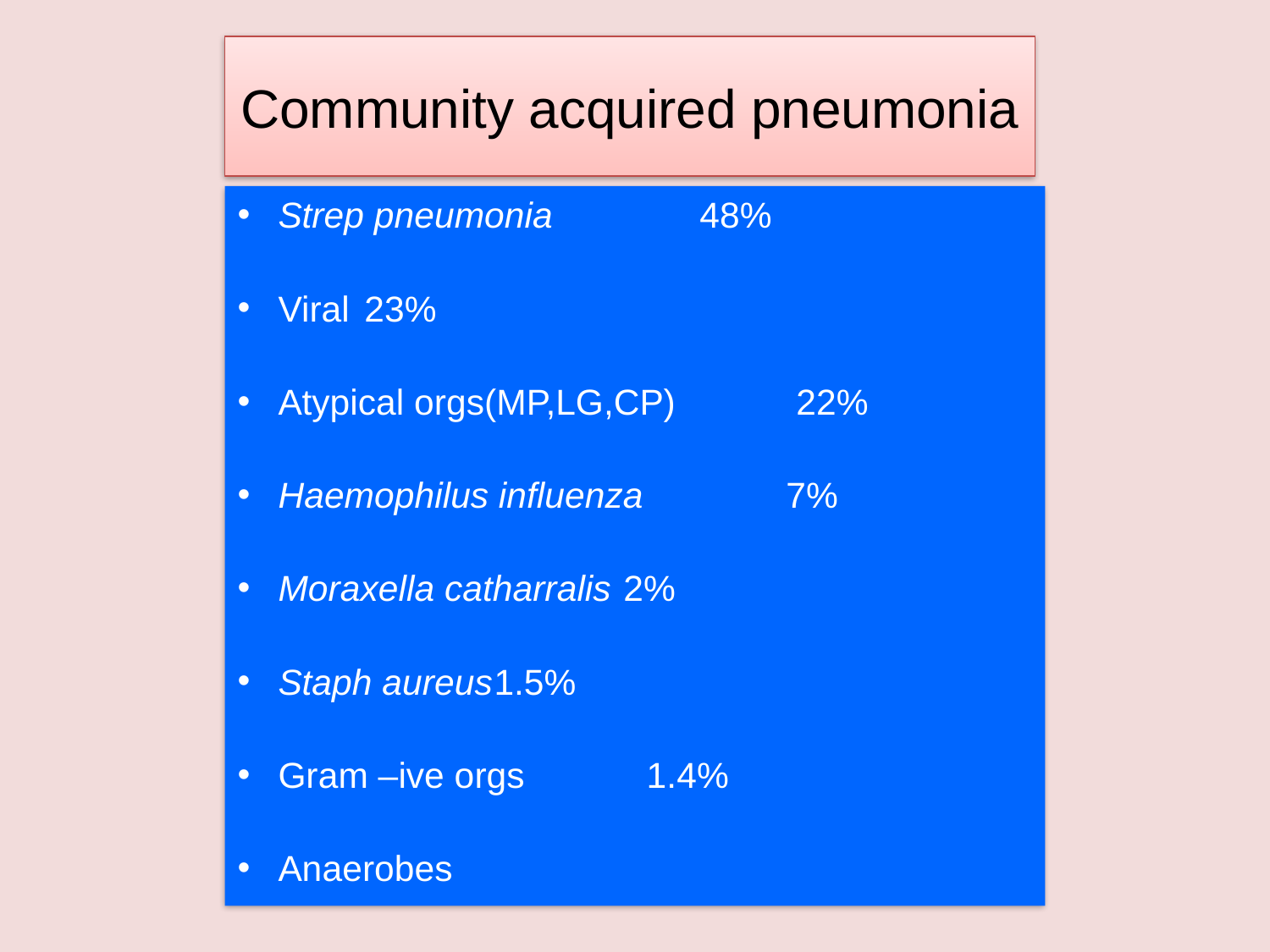

# Community acquired pneumonia
Strep pneumonia		            48%
Viral				23%
Atypical orgs(MP,LG,CP)          	22%
Haemophilus influenza	            7%
Moraxella catharralis		2%
Staph aureus			1.5%
Gram –ive orgs		           1.4%
Anaerobes